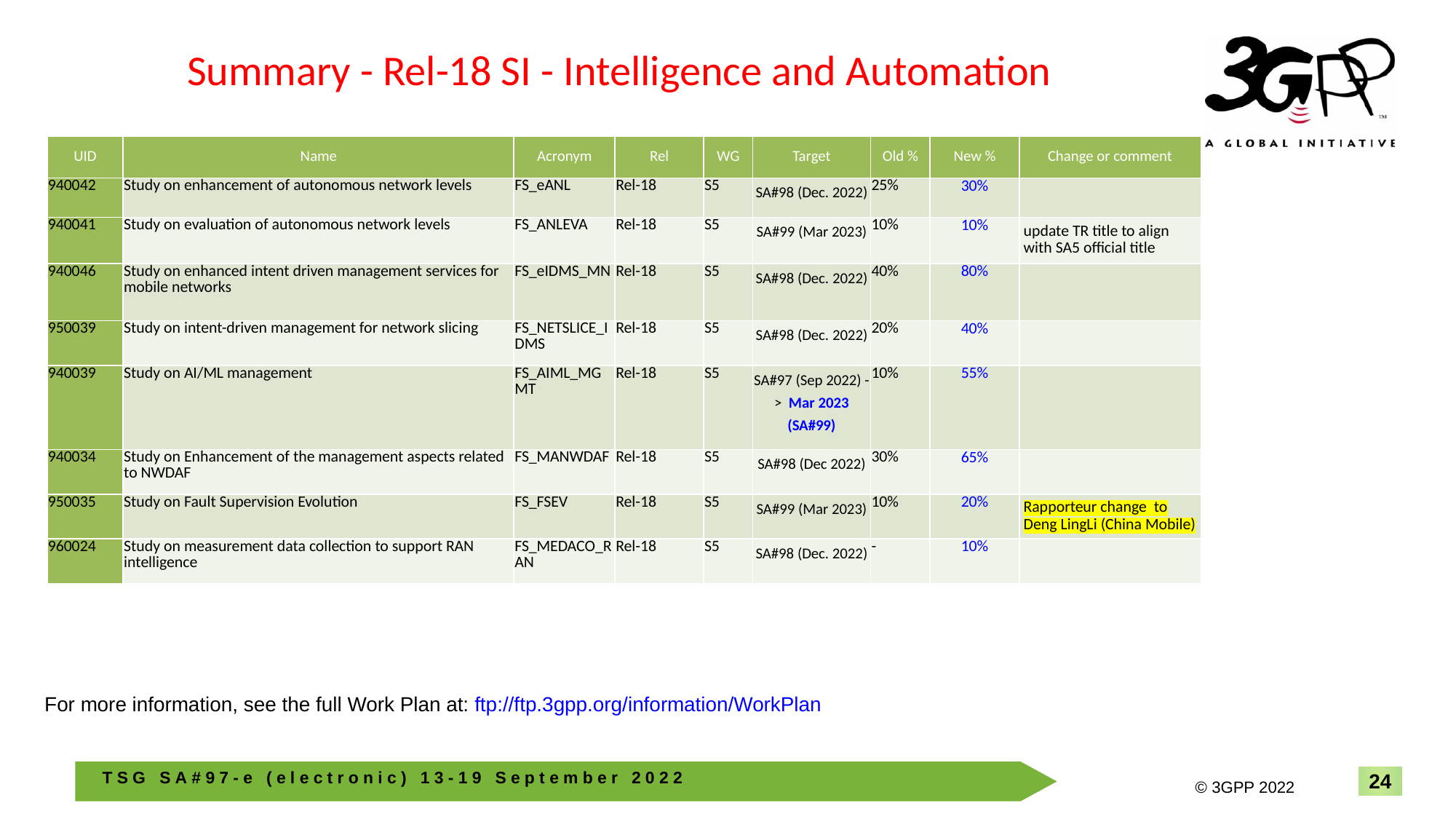

# Summary - Rel-18 SI - Intelligence and Automation
| UID | Name | Acronym | Rel | WG | Target | Old % | New % | Change or comment |
| --- | --- | --- | --- | --- | --- | --- | --- | --- |
| 940042 | Study on enhancement of autonomous network levels | FS\_eANL | Rel-18 | S5 | SA#98 (Dec. 2022) | 25% | 30% |  |
| 940041 | Study on evaluation of autonomous network levels | FS\_ANLEVA | Rel-18 | S5 | SA#99 (Mar 2023) | 10% | 10% | update TR title to align with SA5 official title |
| 940046 | Study on enhanced intent driven management services for mobile networks | FS\_eIDMS\_MN | Rel-18 | S5 | SA#98 (Dec. 2022) | 40% | 80% |  |
| 950039 | Study on intent-driven management for network slicing | FS\_NETSLICE\_IDMS | Rel-18 | S5 | SA#98 (Dec. 2022) | 20% | 40% |  |
| 940039 | Study on AI/ML management | FS\_AIML\_MGMT | Rel-18 | S5 | SA#97 (Sep 2022) -> Mar 2023 (SA#99) | 10% | 55% |  |
| 940034 | Study on Enhancement of the management aspects related to NWDAF | FS\_MANWDAF | Rel-18 | S5 | SA#98 (Dec 2022) | 30% | 65% |  |
| 950035 | Study on Fault Supervision Evolution | FS\_FSEV | Rel-18 | S5 | SA#99 (Mar 2023) | 10% | 20% | Rapporteur change to Deng LingLi (China Mobile) |
| 960024 | Study on measurement data collection to support RAN intelligence | FS\_MEDACO\_RAN | Rel-18 | S5 | SA#98 (Dec. 2022) | - | 10% |  |
For more information, see the full Work Plan at: ftp://ftp.3gpp.org/information/WorkPlan